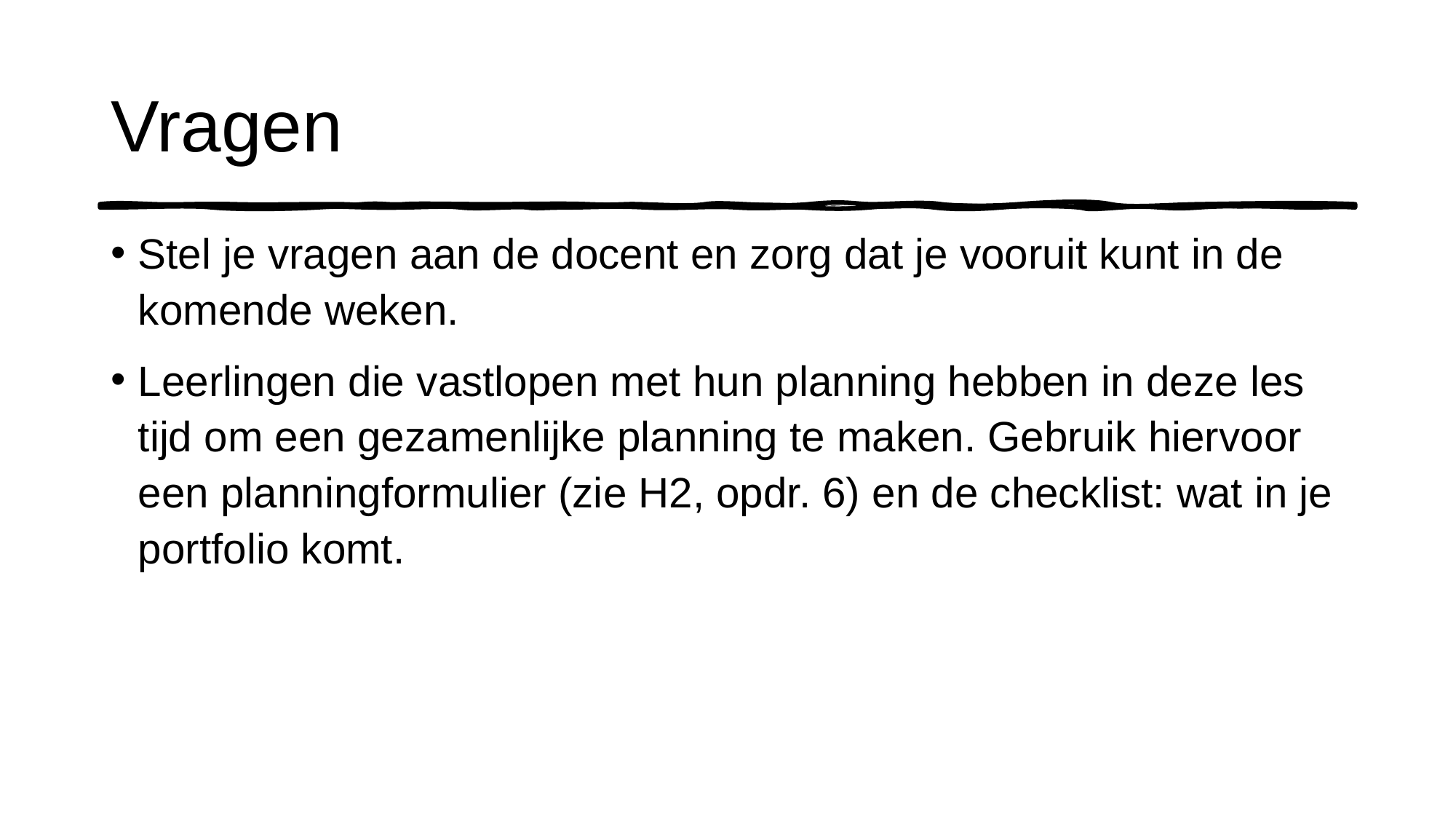

# Vragen
Stel je vragen aan de docent en zorg dat je vooruit kunt in de komende weken.
Leerlingen die vastlopen met hun planning hebben in deze les tijd om een gezamenlijke planning te maken. Gebruik hiervoor een planningformulier (zie H2, opdr. 6) en de checklist: wat in je portfolio komt.